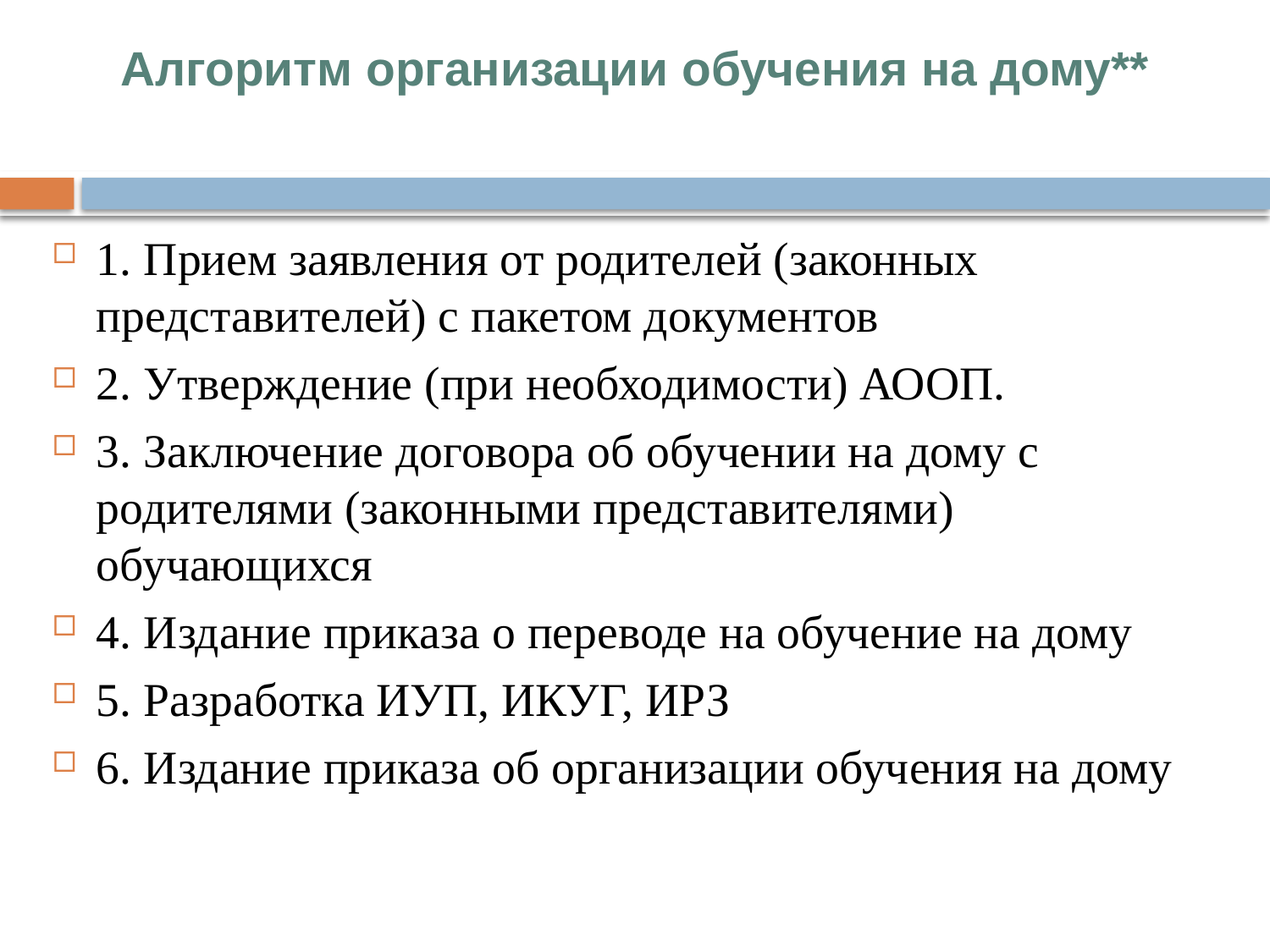

# Алгоритм организации обучения на дому**
1. Прием заявления от родителей (законных представителей) с пакетом документов
2. Утверждение (при необходимости) АООП.
3. Заключение договора об обучении на дому с родителями (законными представителями) обучающихся
4. Издание приказа о переводе на обучение на дому
5. Разработка ИУП, ИКУГ, ИРЗ
6. Издание приказа об организации обучения на дому